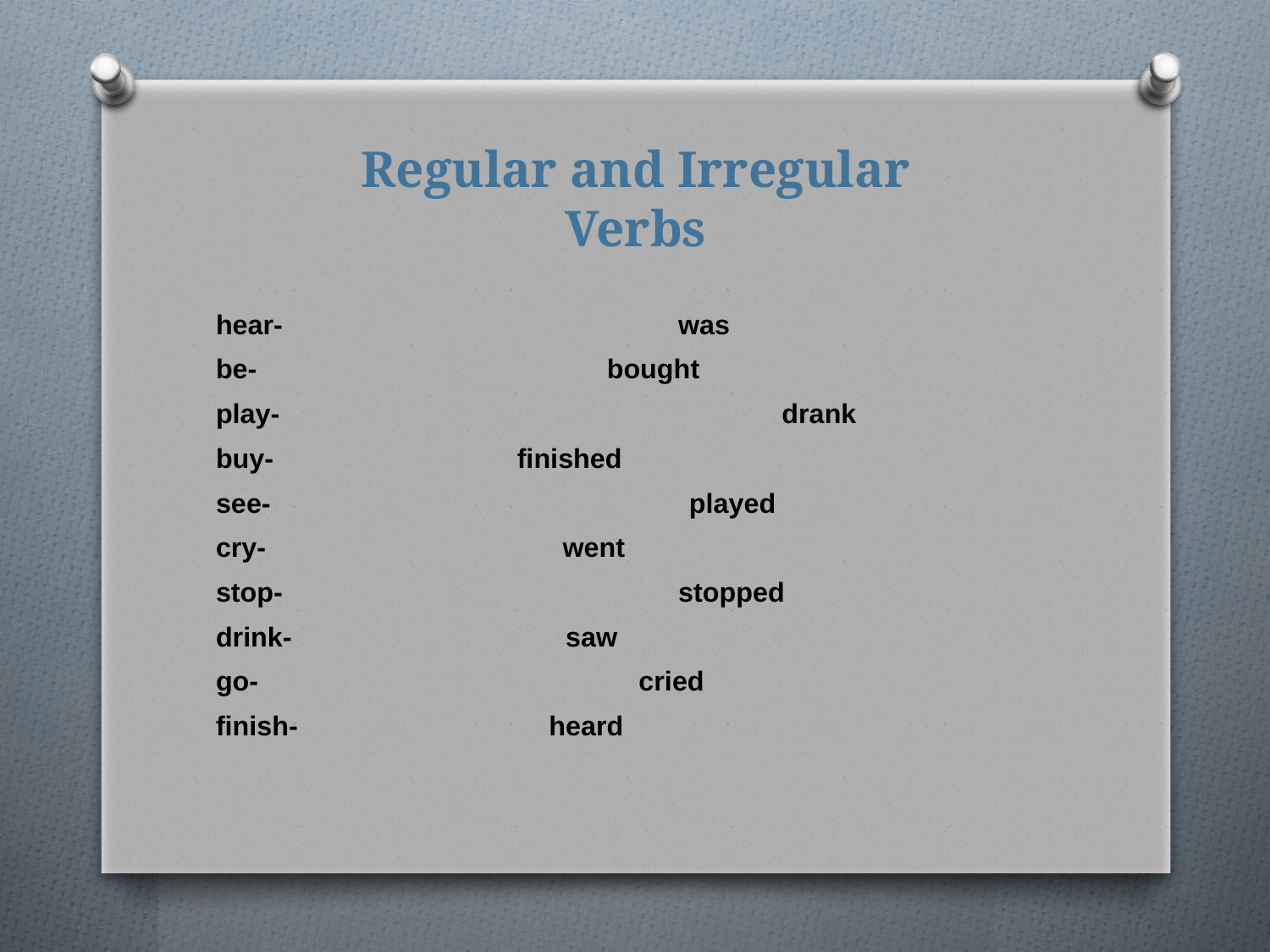

# Regular and Irregular Verbs
hear-                                                    was
be-                                              bought
play-                                                                  drank
buy-                                finished
see-                                                       played
cry-                                       went
stop-                                                    stopped
drink-                                    saw
go-                                                  cried
finish-                                 heard